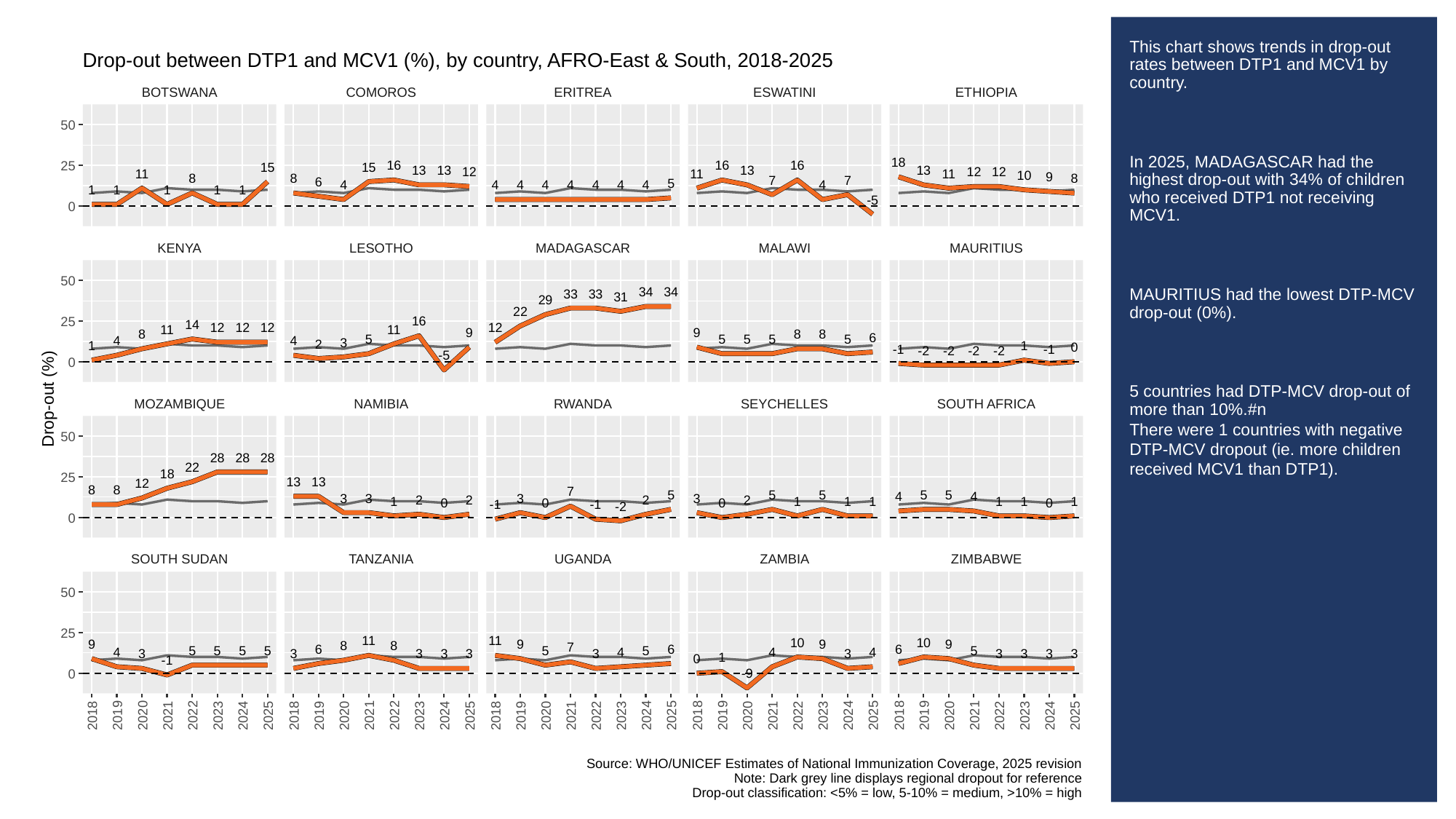

# This chart shows trends in drop-out rates between DTP1 and MCV1 by country.

In 2025, MADAGASCAR had the highest drop-out with 34% of children who received DTP1 not receiving MCV1.

MAURITIUS had the lowest DTP-MCV drop-out (0%).

5 countries had DTP-MCV drop-out of more than 10%.#n
There were 1 countries with negative DTP-MCV dropout (ie. more children received MCV1 than DTP1).

Drop-out between DTP1 and MCV1 (%), by country, AFRO-East & South, 2018-2025
BOTSWANA
COMOROS
ERITREA
ESWATINI
ETHIOPIA

50

18
16
16
16
25
15
15

13
13
13
13
12
12
12
11
11
11
10
9
8
8
8
7
7

6
5

4
4
4
4
4
4
4
4
4

1
1
1
1
1

-5

0

KENYA
LESOTHO
MADAGASCAR
MALAWI
MAURITIUS

50

34
34
33
33
31
29

22
16
25
14

12
12
12
12
11
11
9
9
8
8
8
6
5
5
5
5
5

4
4
3

2
1
1

0

-1
-1
-2
-2
-2
-2

-5
0

Drop-out (%)
MOZAMBIQUE
NAMIBIA
RWANDA
SEYCHELLES
SOUTH AFRICA

50

28
28
28

22
18

25

13
13
12
8
8
7
5
5
5
5
5
4
4
3
3
3
3
2
2
2
2

1
1
1
1
1
1
1

0
0
0
0

-1
-1
-2

0

SOUTH SUDAN
TANZANIA
UGANDA
ZAMBIA
ZIMBABWE

50

25

11
11
10
10
9
9
9
9
8
8
7
6
6
6
5
5
5
5
5
5
5
4
4
4
4
3
3
3
3
3
3
3
3
3
3
3
1

0

-1

-9
0

2018
2019
2020
2021
2022
2023
2024
2025
2018
2019
2020
2021
2022
2023
2024
2025
2018
2019
2020
2021
2022
2023
2024
2025
2018
2019
2020
2021
2022
2023
2024
2025
2018
2019
2020
2021
2022
2023
2024
2025
Source: WHO/UNICEF Estimates of National Immunization Coverage, 2025 revision
Note: Dark grey line displays regional dropout for reference
Drop-out classification: <5% = low, 5-10% = medium, >10% = high